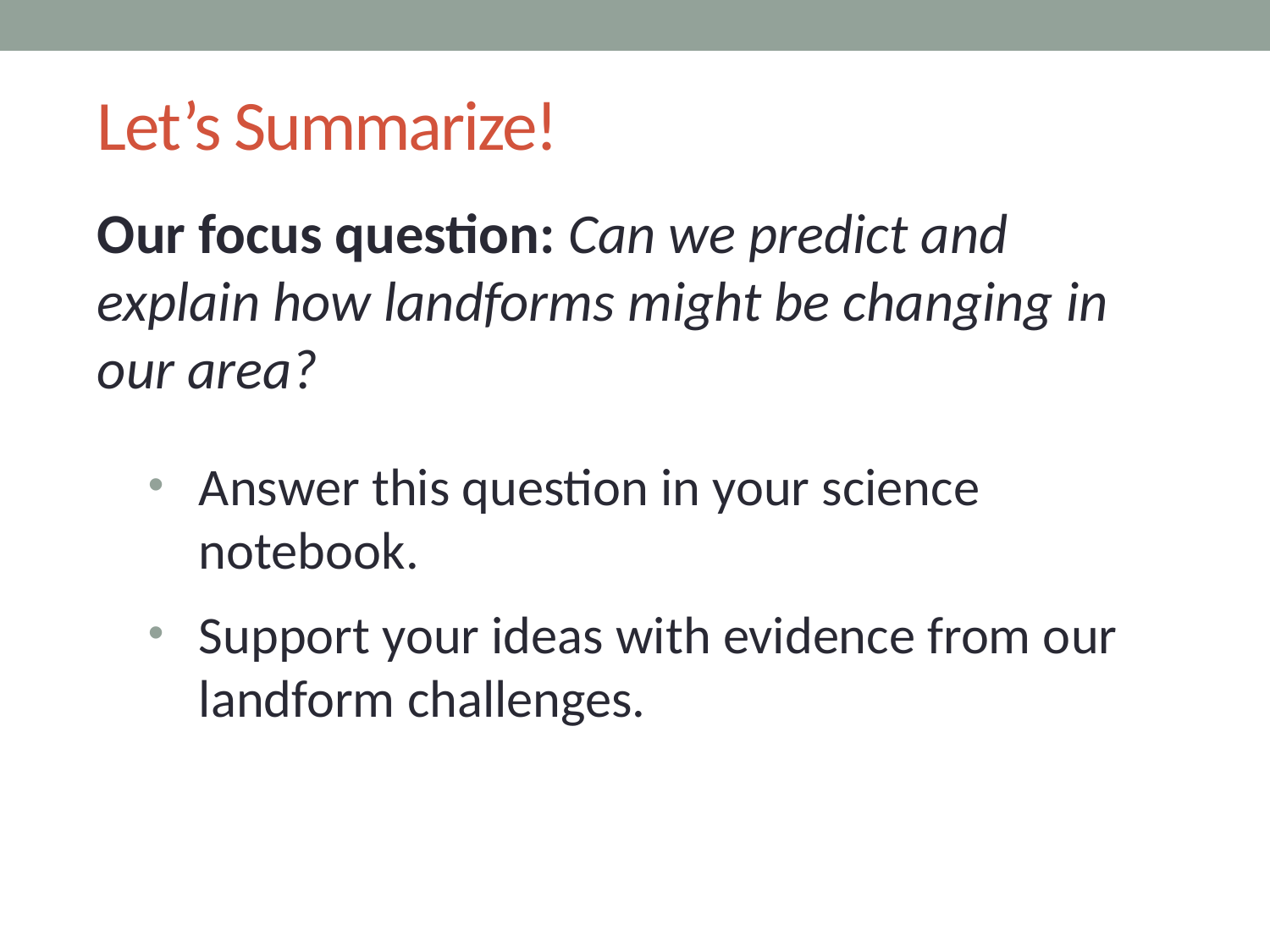

# Let’s Summarize!
Our focus question: Can we predict and explain how landforms might be changing in our area?
Answer this question in your science notebook.
Support your ideas with evidence from our landform challenges.